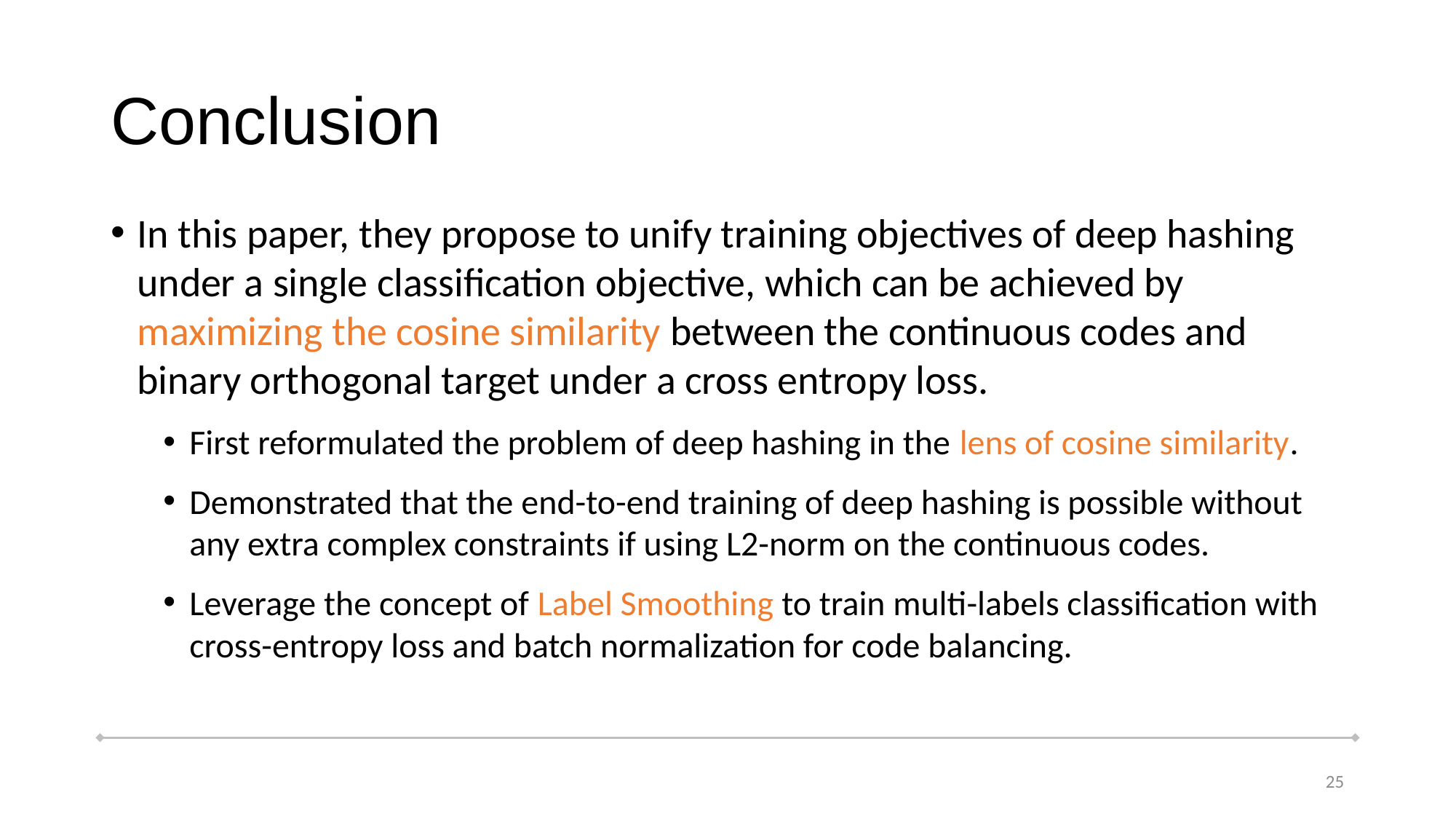

# Conclusion
In this paper, they propose to unify training objectives of deep hashing under a single classification objective, which can be achieved by maximizing the cosine similarity between the continuous codes and binary orthogonal target under a cross entropy loss.
First reformulated the problem of deep hashing in the lens of cosine similarity.
Demonstrated that the end-to-end training of deep hashing is possible without any extra complex constraints if using L2-norm on the continuous codes.
Leverage the concept of Label Smoothing to train multi-labels classification with cross-entropy loss and batch normalization for code balancing.
25